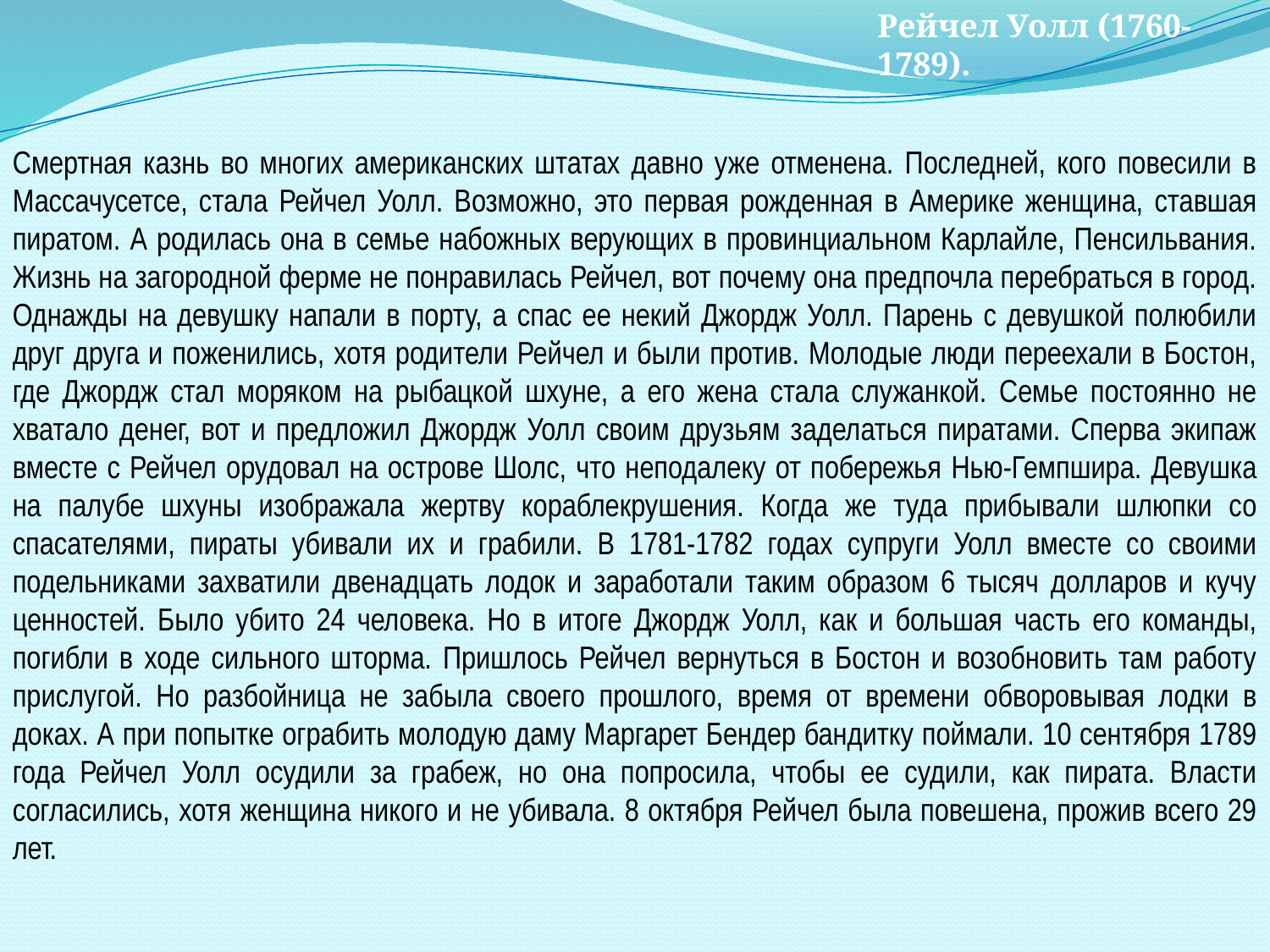

Рейчел Уолл (1760-1789).
Смертная казнь во многих американских штатах давно уже отменена. Последней, кого повесили в Массачусетсе, стала Рейчел Уолл. Возможно, это первая рожденная в Америке женщина, ставшая пиратом. А родилась она в семье набожных верующих в провинциальном Карлайле, Пенсильвания. Жизнь на загородной ферме не понравилась Рейчел, вот почему она предпочла перебраться в город. Однажды на девушку напали в порту, а спас ее некий Джордж Уолл. Парень с девушкой полюбили друг друга и поженились, хотя родители Рейчел и были против. Молодые люди переехали в Бостон, где Джордж стал моряком на рыбацкой шхуне, а его жена стала служанкой. Семье постоянно не хватало денег, вот и предложил Джордж Уолл своим друзьям заделаться пиратами. Сперва экипаж вместе с Рейчел орудовал на острове Шолс, что неподалеку от побережья Нью-Гемпшира. Девушка на палубе шхуны изображала жертву кораблекрушения. Когда же туда прибывали шлюпки со спасателями, пираты убивали их и грабили. В 1781-1782 годах супруги Уолл вместе со своими подельниками захватили двенадцать лодок и заработали таким образом 6 тысяч долларов и кучу ценностей. Было убито 24 человека. Но в итоге Джордж Уолл, как и большая часть его команды, погибли в ходе сильного шторма. Пришлось Рейчел вернуться в Бостон и возобновить там работу прислугой. Но разбойница не забыла своего прошлого, время от времени обворовывая лодки в доках. А при попытке ограбить молодую даму Маргарет Бендер бандитку поймали. 10 сентября 1789 года Рейчел Уолл осудили за грабеж, но она попросила, чтобы ее судили, как пирата. Власти согласились, хотя женщина никого и не убивала. 8 октября Рейчел была повешена, прожив всего 29 лет.